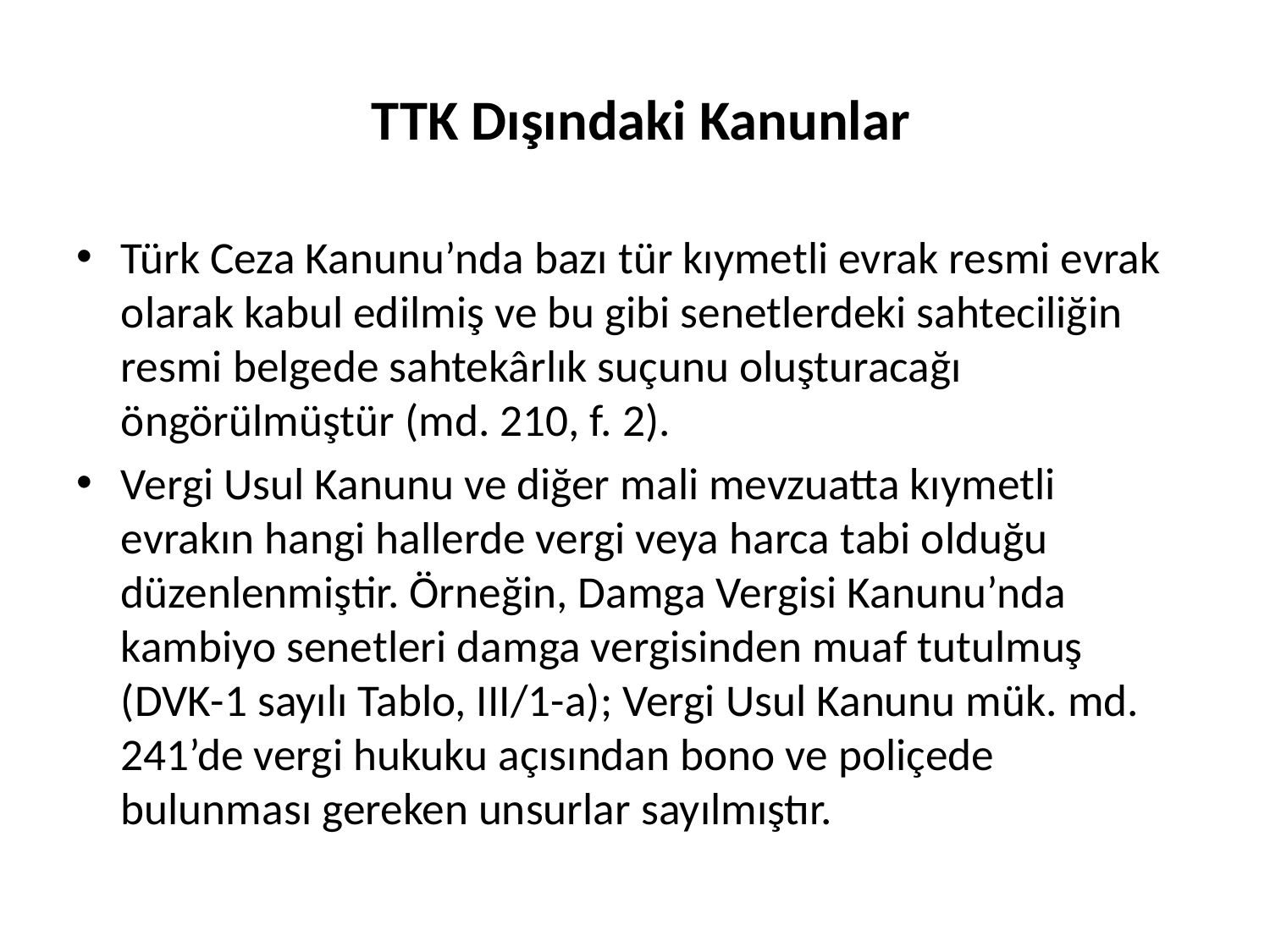

# TTK Dışındaki Kanunlar
Türk Ceza Kanunu’nda bazı tür kıymetli evrak resmi evrak olarak kabul edilmiş ve bu gibi senetlerdeki sahteciliğin resmi belgede sahtekârlık suçunu oluşturacağı öngörülmüştür (md. 210, f. 2).
Vergi Usul Kanunu ve diğer mali mevzuatta kıymetli evrakın hangi hallerde vergi veya harca tabi olduğu düzenlenmiştir. Örneğin, Damga Vergisi Kanunu’nda kambiyo senetleri damga vergisinden muaf tutulmuş (DVK-1 sayılı Tablo, III/1-a); Vergi Usul Kanunu mük. md. 241’de vergi hukuku açısından bono ve poliçede bulunması gereken unsurlar sayılmıştır.